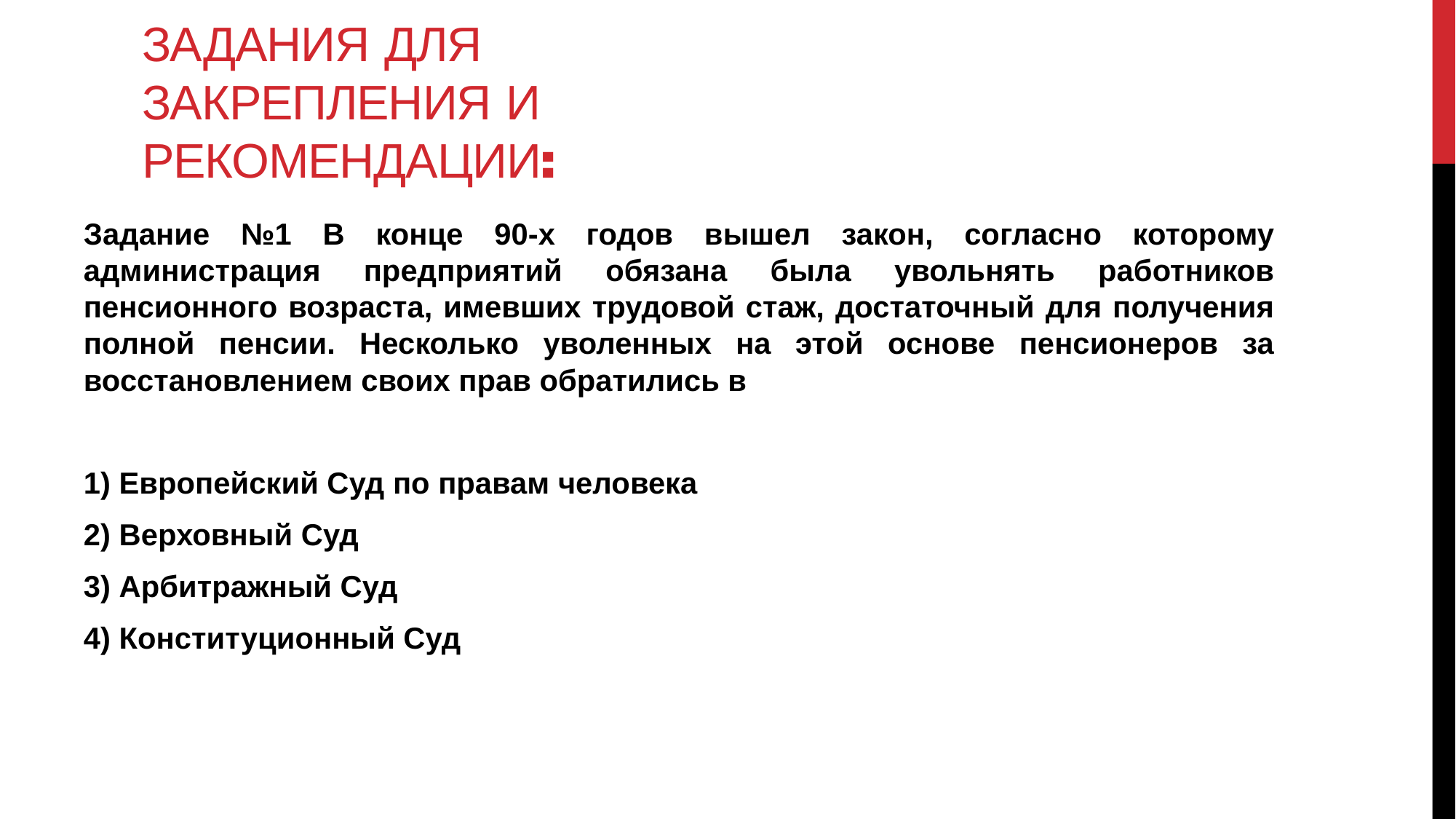

# Задания для закрепления и рекомендации:
Задание №1 В конце 90-х годов вышел закон, согласно которому администрация предприятий обязана была увольнять работников пенсионного возраста, имевших трудовой стаж, достаточный для получения полной пенсии. Несколько уволенных на этой основе пенсионеров за восстановлением своих прав обратились в

1) Европейский Суд по правам человека
2) Верховный Суд
3) Арбитражный Суд
4) Конституционный Суд